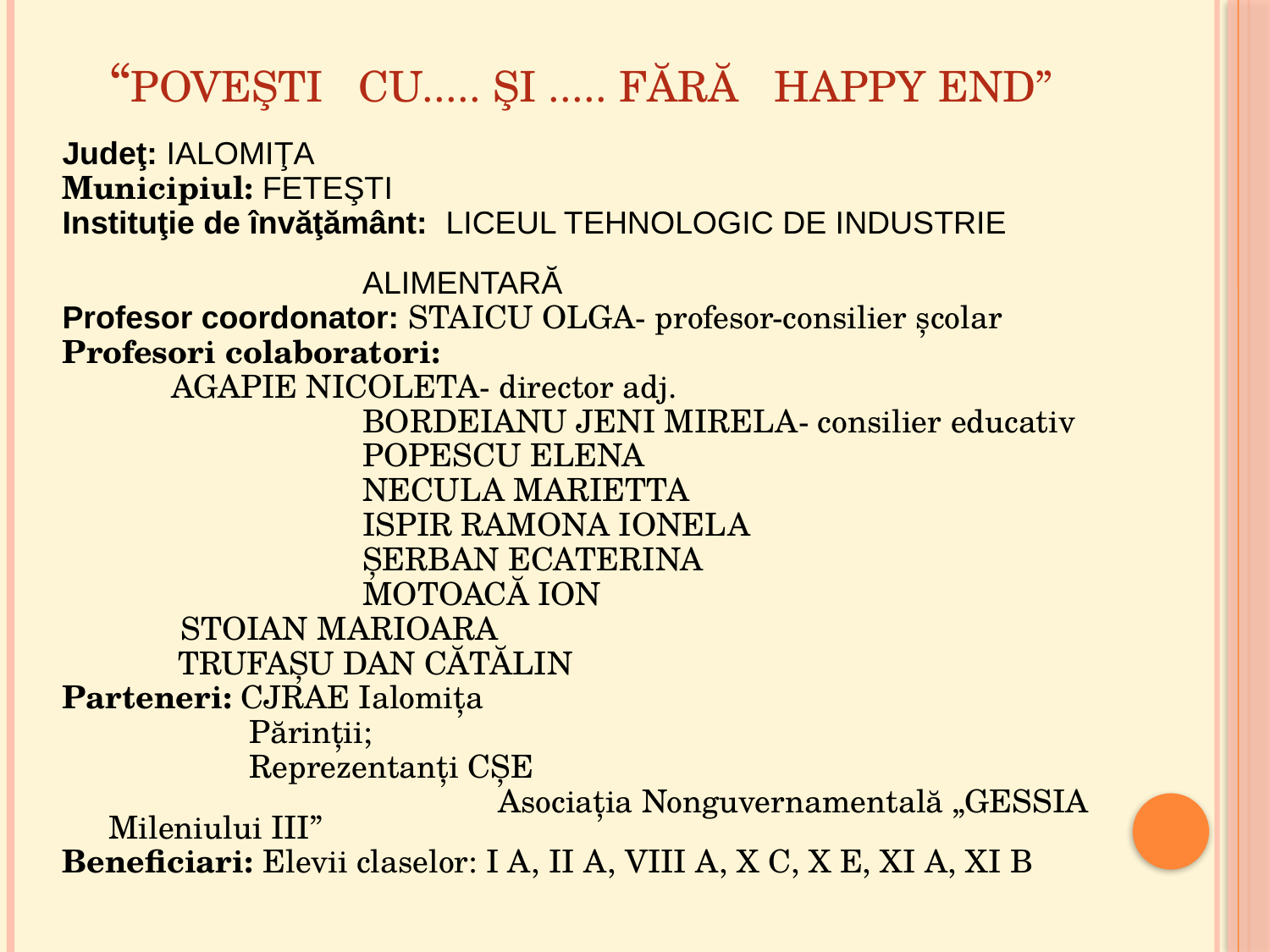

# “POVEŞTI   CU..... ŞI ..... FĂRĂ   HAPPY END”
Judeţ: IALOMIŢA
Municipiul: FETEŞTI
Instituţie de învăţământ:  LICEUL TEHNOLOGIC DE INDUSTRIE
                                 									ALIMENTARĂ
Profesor coordonator: STAICU OLGA- profesor-consilier școlar
Profesori colaboratori:
            AGAPIE NICOLETA- director adj.
			BORDEIANU JENI MIRELA- consilier educativ
			POPESCU ELENA
			NECULA MARIETTA
			ISPIR RAMONA IONELA
			ȘERBAN ECATERINA
			MOTOACĂ ION
             STOIAN MARIOARA
             TRUFAȘU DAN CĂTĂLIN
Parteneri: CJRAE Ialomița
                     Părinții;
                     Reprezentanți CȘE
 				 Asociația Nonguvernamentală „GESSIA Mileniului III”
Beneficiari: Elevii claselor: I A, II A, VIII A, X C, X E, XI A, XI B